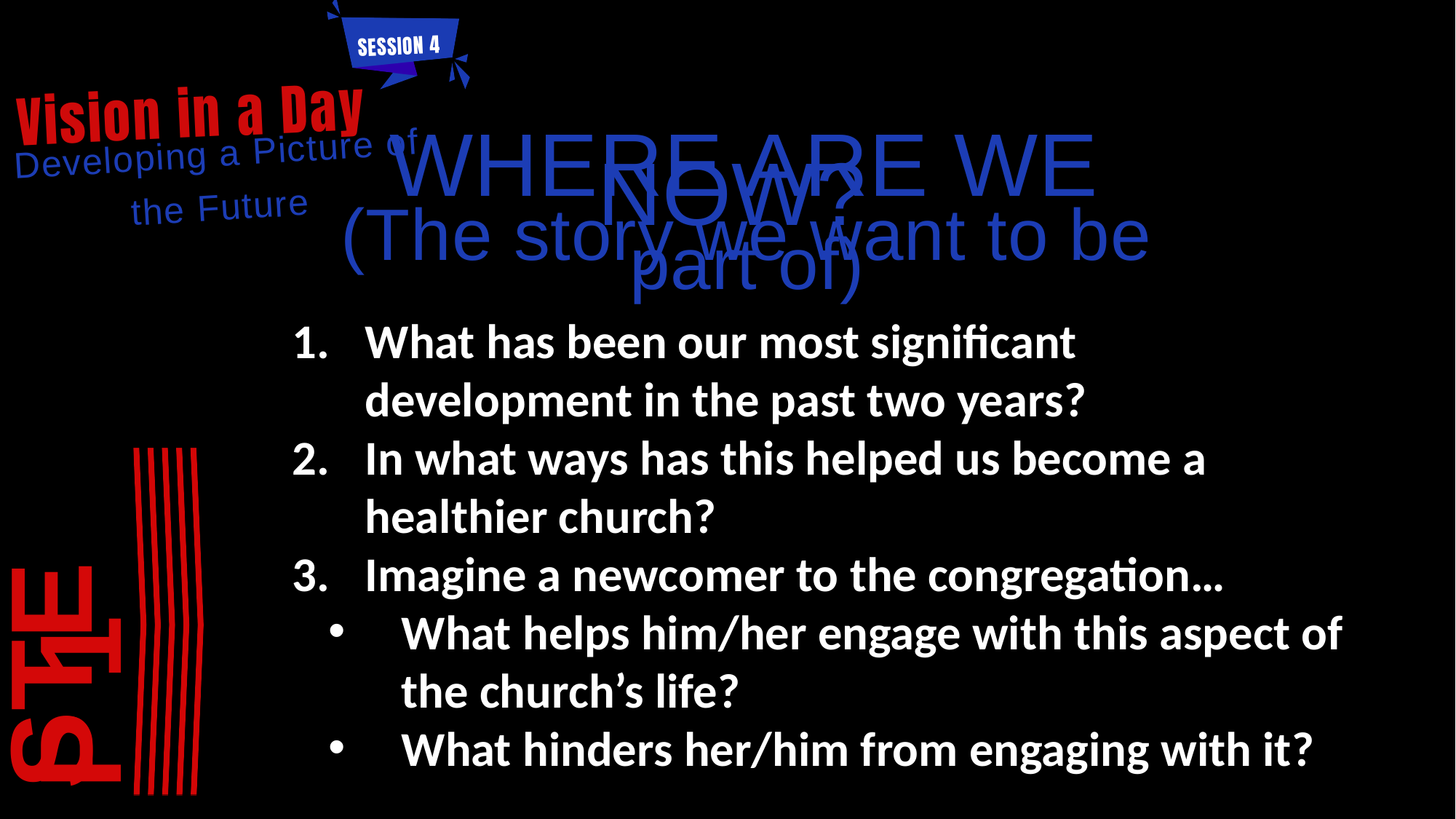

AIMS OF THIS SESSION

SESSION 4

Vision in a Day
Developing a Picture of the Future
WHERE ARE WE NOW?
(The story we want to be part of)
What has been our most significant development in the past two years?
In what ways has this helped us become a healthier church?
Imagine a newcomer to the congregation…
What helps him/her engage with this aspect of the church’s life?
What hinders her/him from engaging with it?

STEP 1

STEP 2